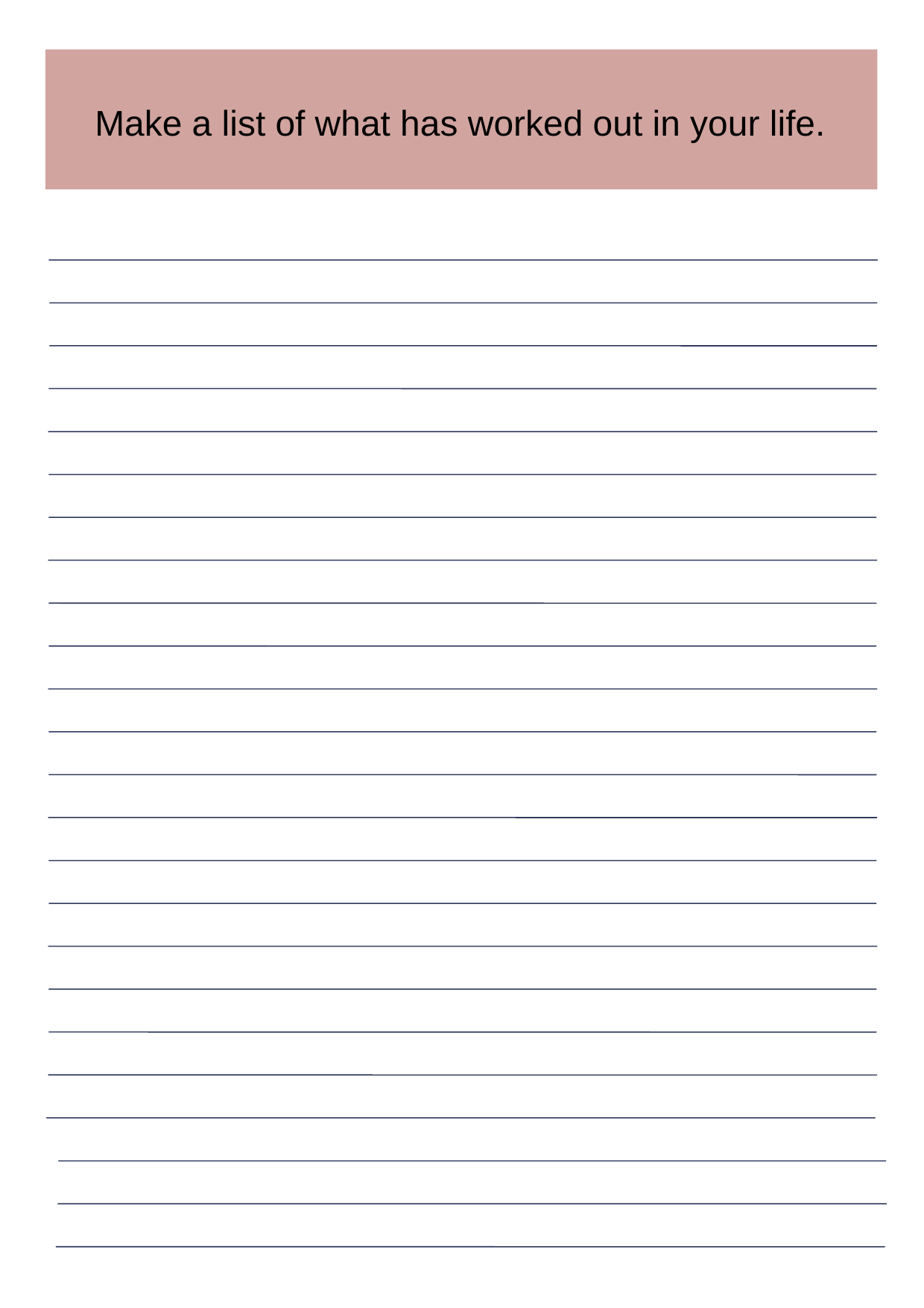

Make a list of what has worked out in your life.